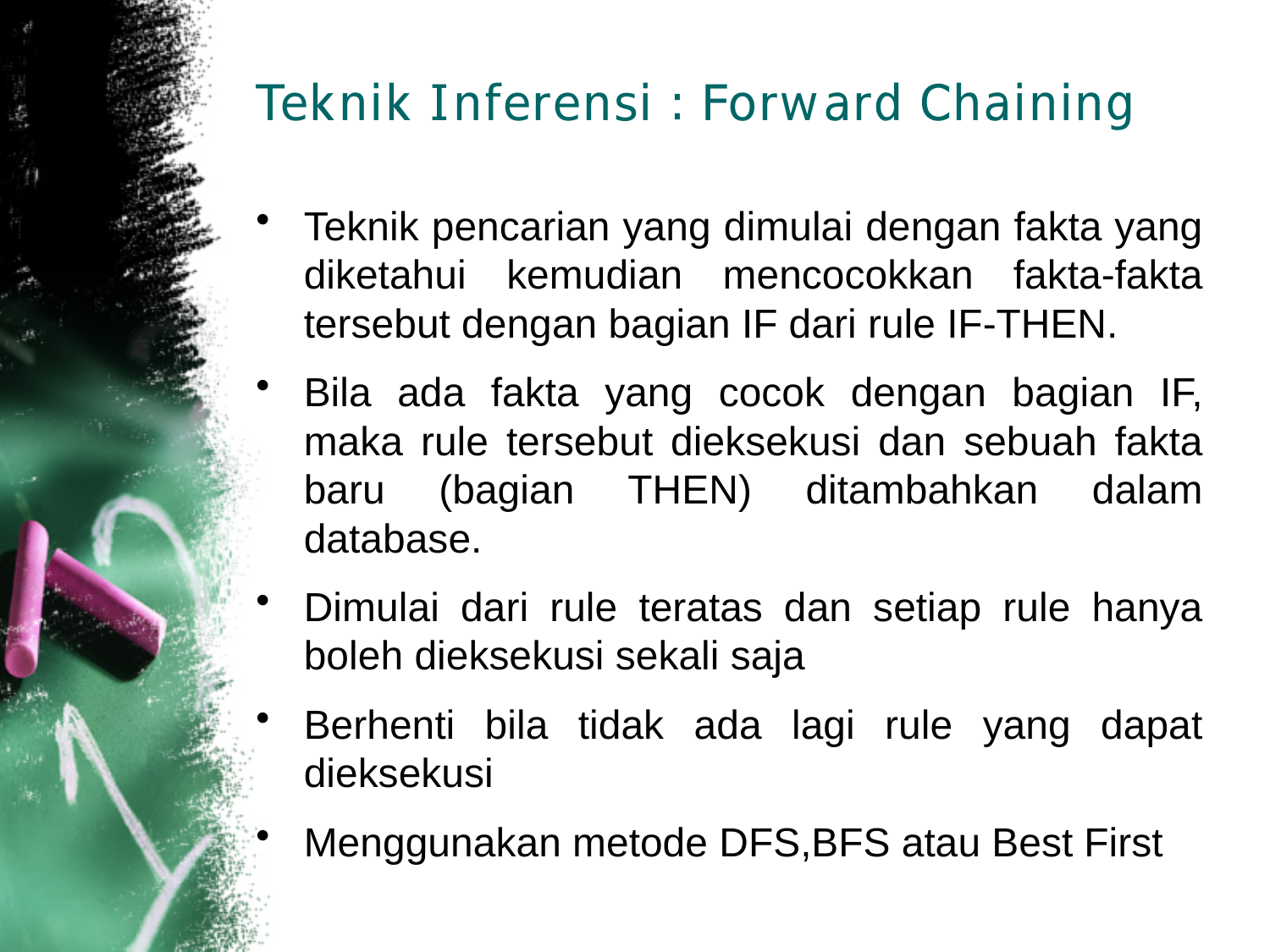

# Teknik Inferensi : Forward Chaining
Teknik pencarian yang dimulai dengan fakta yang diketahui kemudian mencocokkan fakta-fakta tersebut dengan bagian IF dari rule IF-THEN.
Bila ada fakta yang cocok dengan bagian IF, maka rule tersebut dieksekusi dan sebuah fakta baru (bagian THEN) ditambahkan dalam database.
Dimulai dari rule teratas dan setiap rule hanya boleh dieksekusi sekali saja
Berhenti bila tidak ada lagi rule yang dapat dieksekusi
Menggunakan metode DFS,BFS atau Best First